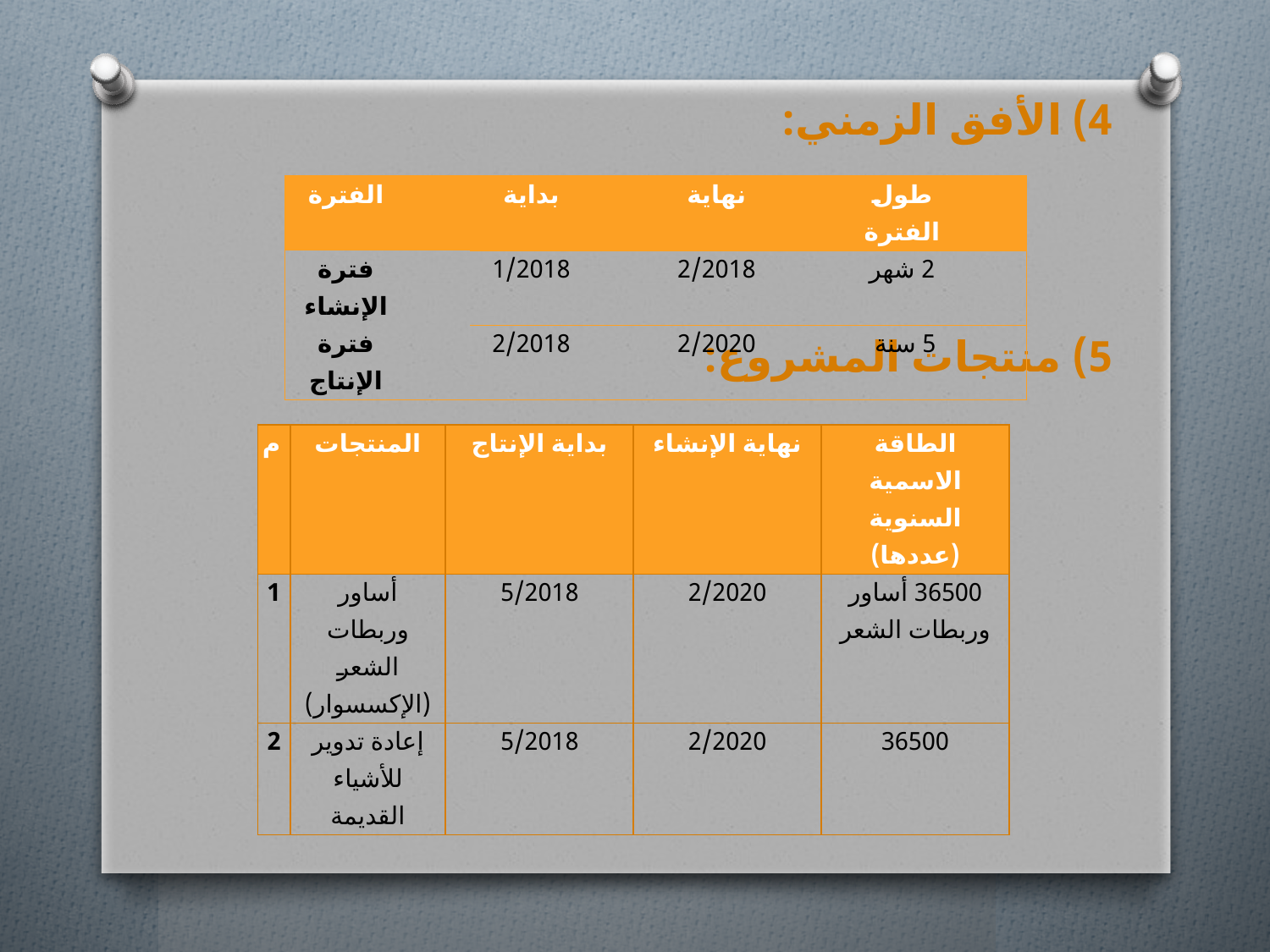

4) الأفق الزمني:

5) منتجات المشروع:

| الفترة | بداية | نهاية | طول الفترة |
| --- | --- | --- | --- |
| فترة الإنشاء | 1/2018 | 2/2018 | 2 شهر |
| فترة الإنتاج | 2/2018 | 2/2020 | 5 سنة |
| م | المنتجات | بداية الإنتاج | نهاية الإنشاء | الطاقة الاسمية السنوية (عددها) |
| --- | --- | --- | --- | --- |
| 1 | أساور وربطات الشعر (الإكسسوار) | 5/2018 | 2/2020 | 36500 أساور وربطات الشعر |
| 2 | إعادة تدوير للأشياء القديمة | 5/2018 | 2/2020 | 36500 |